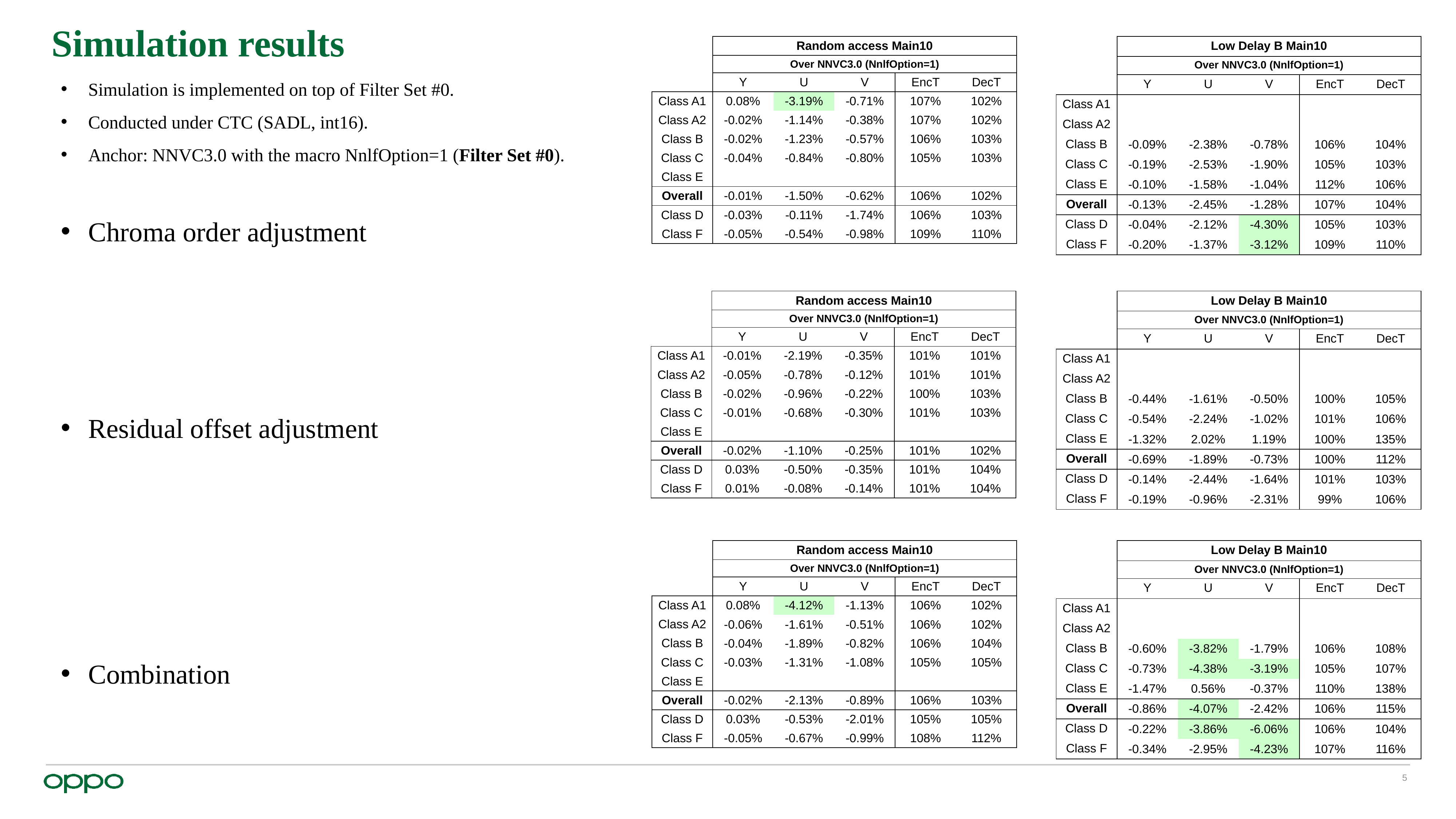

# Simulation results
|  | Low Delay B Main10 |  |  |  |  |
| --- | --- | --- | --- | --- | --- |
|  | Over NNVC3.0 (NnlfOption=1) |  |  |  |  |
|  | Y | U | V | EncT | DecT |
| Class A1 |  |  |  |  |  |
| Class A2 |  |  |  |  |  |
| Class B | -0.09% | -2.38% | -0.78% | 106% | 104% |
| Class C | -0.19% | -2.53% | -1.90% | 105% | 103% |
| Class E | -0.10% | -1.58% | -1.04% | 112% | 106% |
| Overall | -0.13% | -2.45% | -1.28% | 107% | 104% |
| Class D | -0.04% | -2.12% | -4.30% | 105% | 103% |
| Class F | -0.20% | -1.37% | -3.12% | 109% | 110% |
|  | Random access Main10 |  |  |  |  |
| --- | --- | --- | --- | --- | --- |
|  | Over NNVC3.0 (NnlfOption=1) |  |  |  |  |
|  | Y | U | V | EncT | DecT |
| Class A1 | 0.08% | -3.19% | -0.71% | 107% | 102% |
| Class A2 | -0.02% | -1.14% | -0.38% | 107% | 102% |
| Class B | -0.02% | -1.23% | -0.57% | 106% | 103% |
| Class C | -0.04% | -0.84% | -0.80% | 105% | 103% |
| Class E |  |  |  |  |  |
| Overall | -0.01% | -1.50% | -0.62% | 106% | 102% |
| Class D | -0.03% | -0.11% | -1.74% | 106% | 103% |
| Class F | -0.05% | -0.54% | -0.98% | 109% | 110% |
Simulation is implemented on top of Filter Set #0.
Conducted under CTC (SADL, int16).
Anchor: NNVC3.0 with the macro NnlfOption=1 (Filter Set #0).

Chroma order adjustment

Residual offset adjustment

Combination

|  | Random access Main10 |  |  |  |  |
| --- | --- | --- | --- | --- | --- |
|  | Over NNVC3.0 (NnlfOption=1) |  |  |  |  |
|  | Y | U | V | EncT | DecT |
| Class A1 | -0.01% | -2.19% | -0.35% | 101% | 101% |
| Class A2 | -0.05% | -0.78% | -0.12% | 101% | 101% |
| Class B | -0.02% | -0.96% | -0.22% | 100% | 103% |
| Class C | -0.01% | -0.68% | -0.30% | 101% | 103% |
| Class E |  |  |  |  |  |
| Overall | -0.02% | -1.10% | -0.25% | 101% | 102% |
| Class D | 0.03% | -0.50% | -0.35% | 101% | 104% |
| Class F | 0.01% | -0.08% | -0.14% | 101% | 104% |
|  | Low Delay B Main10 |  |  |  |  |
| --- | --- | --- | --- | --- | --- |
|  | Over NNVC3.0 (NnlfOption=1) |  |  |  |  |
|  | Y | U | V | EncT | DecT |
| Class A1 |  |  |  |  |  |
| Class A2 |  |  |  |  |  |
| Class B | -0.44% | -1.61% | -0.50% | 100% | 105% |
| Class C | -0.54% | -2.24% | -1.02% | 101% | 106% |
| Class E | -1.32% | 2.02% | 1.19% | 100% | 135% |
| Overall | -0.69% | -1.89% | -0.73% | 100% | 112% |
| Class D | -0.14% | -2.44% | -1.64% | 101% | 103% |
| Class F | -0.19% | -0.96% | -2.31% | 99% | 106% |
|  | Random access Main10 |  |  |  |  |
| --- | --- | --- | --- | --- | --- |
|  | Over NNVC3.0 (NnlfOption=1) |  |  |  |  |
|  | Y | U | V | EncT | DecT |
| Class A1 | 0.08% | -4.12% | -1.13% | 106% | 102% |
| Class A2 | -0.06% | -1.61% | -0.51% | 106% | 102% |
| Class B | -0.04% | -1.89% | -0.82% | 106% | 104% |
| Class C | -0.03% | -1.31% | -1.08% | 105% | 105% |
| Class E |  |  |  |  |  |
| Overall | -0.02% | -2.13% | -0.89% | 106% | 103% |
| Class D | 0.03% | -0.53% | -2.01% | 105% | 105% |
| Class F | -0.05% | -0.67% | -0.99% | 108% | 112% |
|  | Low Delay B Main10 |  |  |  |  |
| --- | --- | --- | --- | --- | --- |
|  | Over NNVC3.0 (NnlfOption=1) |  |  |  |  |
|  | Y | U | V | EncT | DecT |
| Class A1 |  |  |  |  |  |
| Class A2 |  |  |  |  |  |
| Class B | -0.60% | -3.82% | -1.79% | 106% | 108% |
| Class C | -0.73% | -4.38% | -3.19% | 105% | 107% |
| Class E | -1.47% | 0.56% | -0.37% | 110% | 138% |
| Overall | -0.86% | -4.07% | -2.42% | 106% | 115% |
| Class D | -0.22% | -3.86% | -6.06% | 106% | 104% |
| Class F | -0.34% | -2.95% | -4.23% | 107% | 116% |